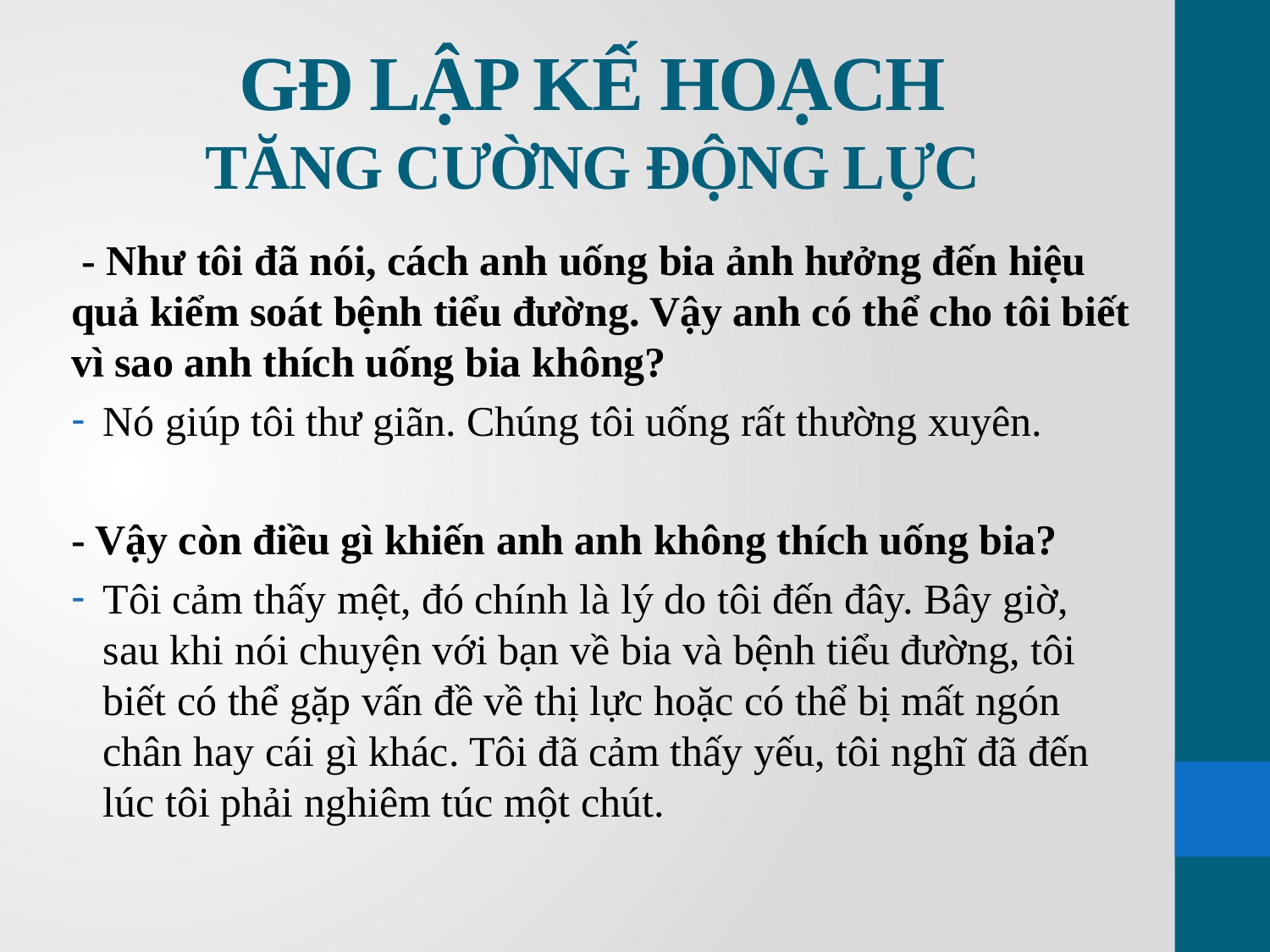

# GĐ LẬP KẾ HOẠCH TĂNG CƯỜNG ĐỘNG LỰC
 - Như tôi đã nói, cách anh uống bia ảnh hưởng đến hiệu quả kiểm soát bệnh tiểu đường. Vậy anh có thể cho tôi biết vì sao anh thích uống bia không?
Nó giúp tôi thư giãn. Chúng tôi uống rất thường xuyên.

- Vậy còn điều gì khiến anh anh không thích uống bia?
Tôi cảm thấy mệt, đó chính là lý do tôi đến đây. Bây giờ, sau khi nói chuyện với bạn về bia và bệnh tiểu đường, tôi biết có thể gặp vấn đề về thị lực hoặc có thể bị mất ngón chân hay cái gì khác. Tôi đã cảm thấy yếu, tôi nghĩ đã đến lúc tôi phải nghiêm túc một chút.